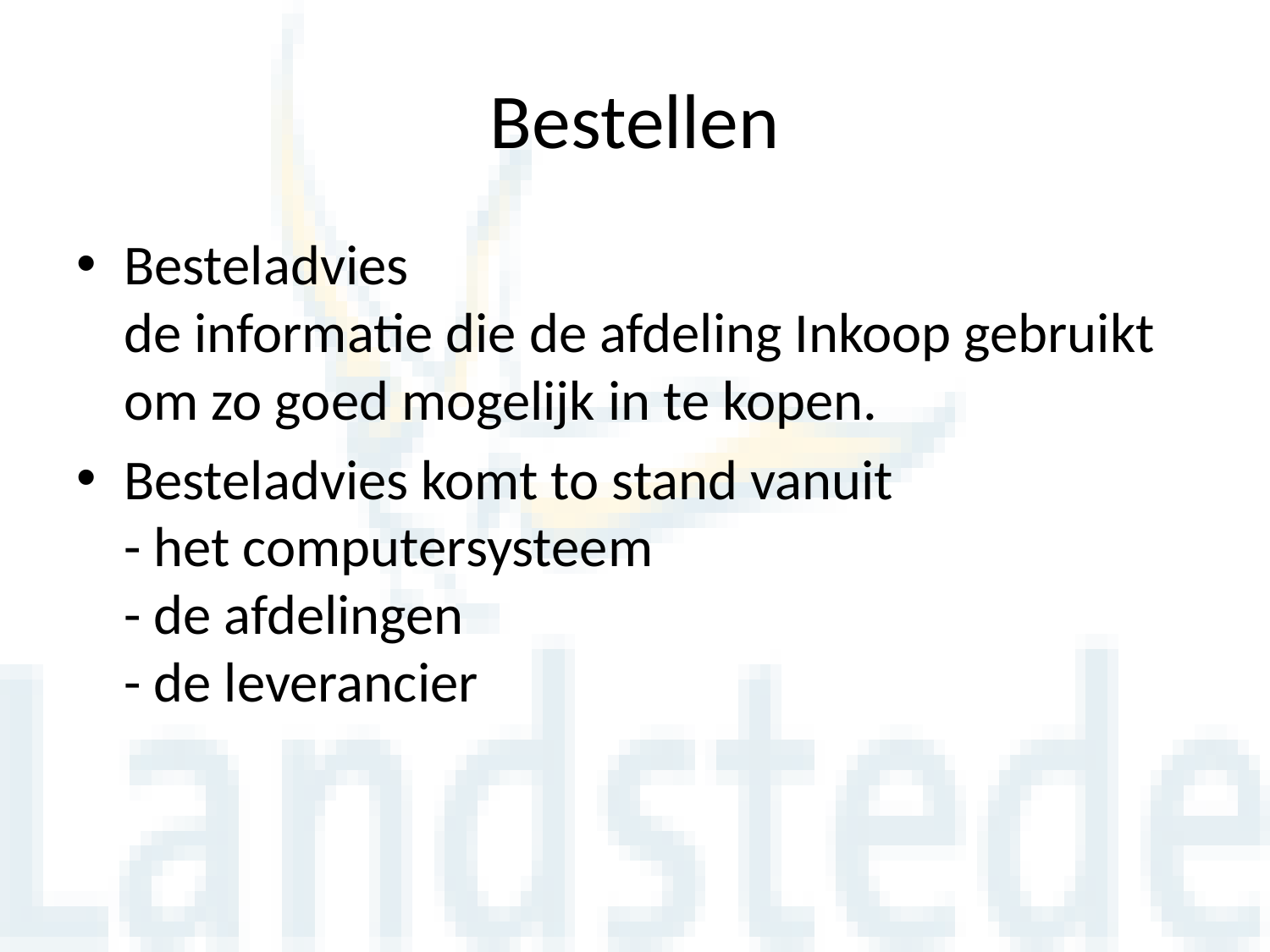

# Bestellen
Besteladvies
de informatie die de afdeling Inkoop gebruikt om zo goed mogelijk in te kopen.
Besteladvies komt to stand vanuit
- het computersysteem
- de afdelingen
- de leverancier